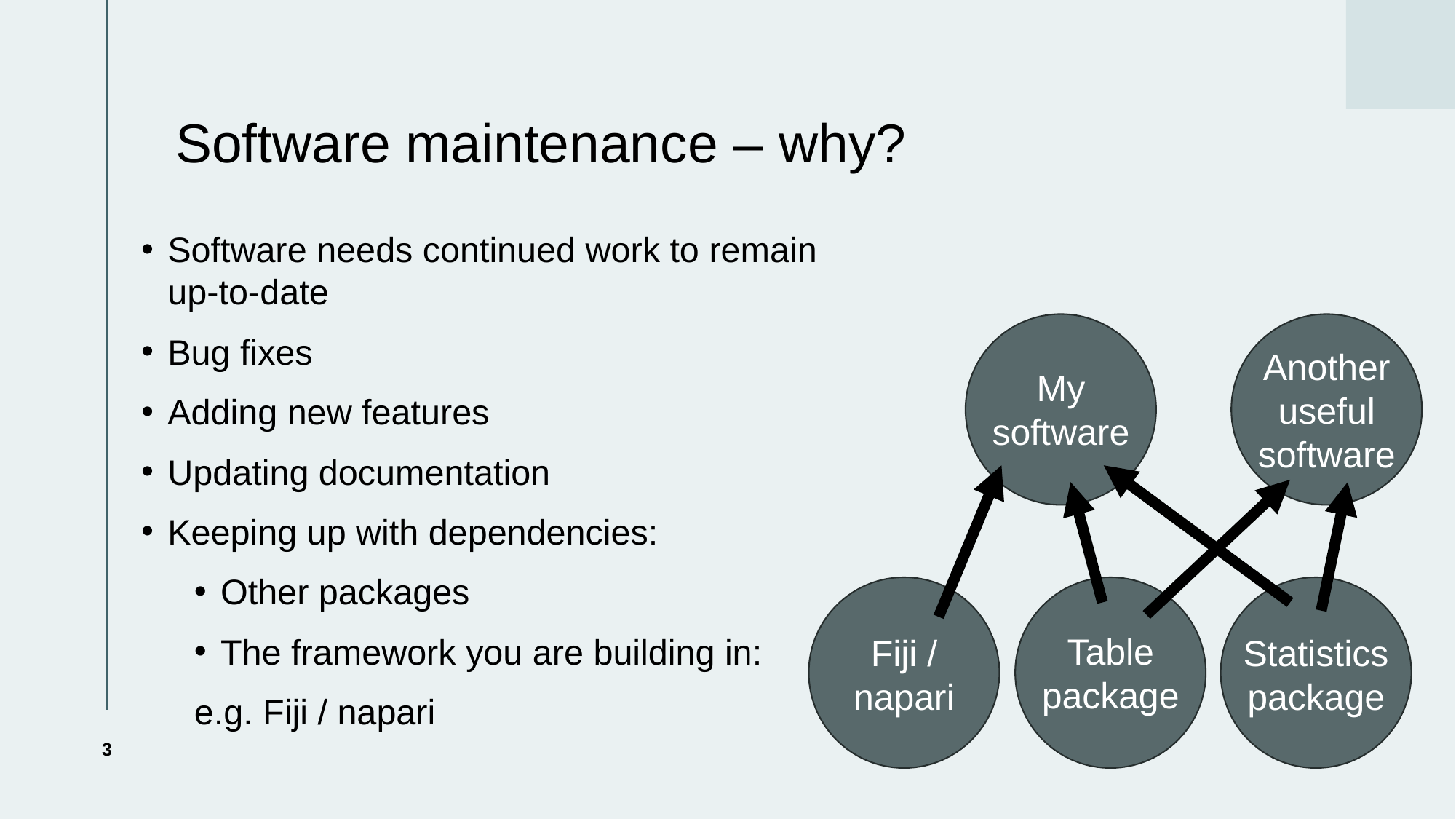

# Software maintenance – why?
Software needs continued work to remain up-to-date
Bug fixes
Adding new features
Updating documentation
Keeping up with dependencies:
Other packages
The framework you are building in:
e.g. Fiji / napari

My software

Another useful software

Table
package
Fiji / napari
Statistics
package
3